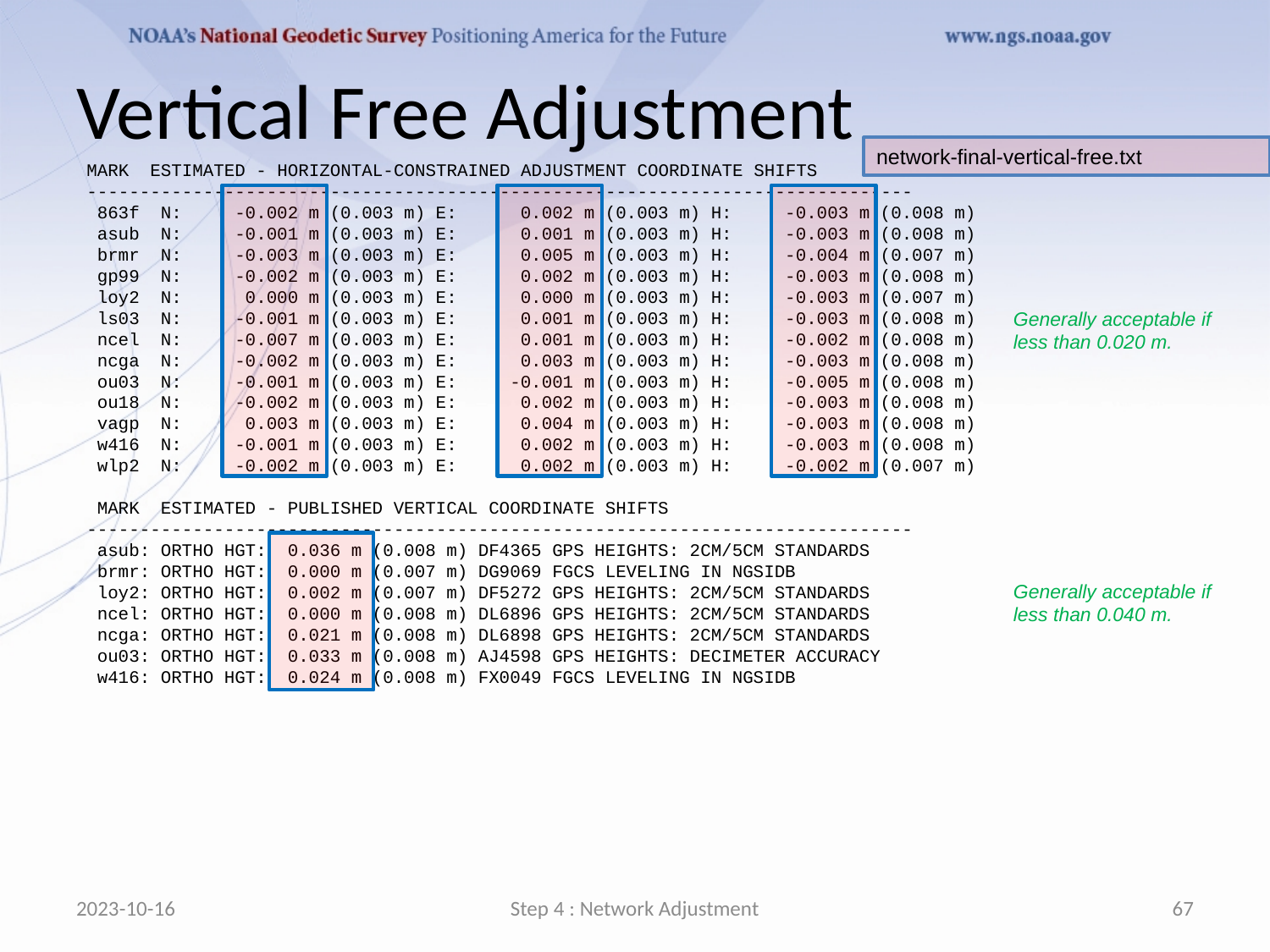

# Vertical Free Adjustment
network-final-vertical-free.txt
 MARK  ESTIMATED - HORIZONTAL-CONSTRAINED ADJUSTMENT COORDINATE SHIFTS
 ------------------------------------------------------------------------------
  863f  N:     -0.002 m (0.003 m) E:      0.002 m (0.003 m) H:     -0.003 m (0.008 m)
  asub  N:     -0.001 m (0.003 m) E:      0.001 m (0.003 m) H:     -0.003 m (0.008 m)
  brmr  N:     -0.003 m (0.003 m) E:      0.005 m (0.003 m) H:     -0.004 m (0.007 m)
  gp99  N:     -0.002 m (0.003 m) E:      0.002 m (0.003 m) H:     -0.003 m (0.008 m)
  loy2  N:      0.000 m (0.003 m) E:      0.000 m (0.003 m) H:     -0.003 m (0.007 m)
  ls03  N:     -0.001 m (0.003 m) E:      0.001 m (0.003 m) H:     -0.003 m (0.008 m)
  ncel  N:     -0.007 m (0.003 m) E:      0.001 m (0.003 m) H:     -0.002 m (0.008 m)
  ncga  N:     -0.002 m (0.003 m) E:      0.003 m (0.003 m) H:     -0.003 m (0.008 m)
  ou03  N:     -0.001 m (0.003 m) E:     -0.001 m (0.003 m) H:     -0.005 m (0.008 m)
  ou18  N:     -0.002 m (0.003 m) E:      0.002 m (0.003 m) H:     -0.003 m (0.008 m)
  vagp  N:      0.003 m (0.003 m) E:      0.004 m (0.003 m) H:     -0.003 m (0.008 m)
  w416  N:     -0.001 m (0.003 m) E:      0.002 m (0.003 m) H:     -0.003 m (0.008 m)
  wlp2  N:     -0.002 m (0.003 m) E:      0.002 m (0.003 m) H:     -0.002 m (0.007 m)

  MARK  ESTIMATED - PUBLISHED VERTICAL COORDINATE SHIFTS
 ------------------------------------------------------------------------------
  asub: ORTHO HGT:  0.036 m (0.008 m) DF4365 GPS HEIGHTS: 2CM/5CM STANDARDS
  brmr: ORTHO HGT:  0.000 m (0.007 m) DG9069 FGCS LEVELING IN NGSIDB
  loy2: ORTHO HGT:  0.002 m (0.007 m) DF5272 GPS HEIGHTS: 2CM/5CM STANDARDS
  ncel: ORTHO HGT:  0.000 m (0.008 m) DL6896 GPS HEIGHTS: 2CM/5CM STANDARDS
  ncga: ORTHO HGT:  0.021 m (0.008 m) DL6898 GPS HEIGHTS: 2CM/5CM STANDARDS
  ou03: ORTHO HGT:  0.033 m (0.008 m) AJ4598 GPS HEIGHTS: DECIMETER ACCURACY
  w416: ORTHO HGT:  0.024 m (0.008 m) FX0049 FGCS LEVELING IN NGSIDB

Generally acceptable if less than 0.020 m.

Generally acceptable if less than 0.040 m.
2023-10-16
Step 4 : Network Adjustment
67